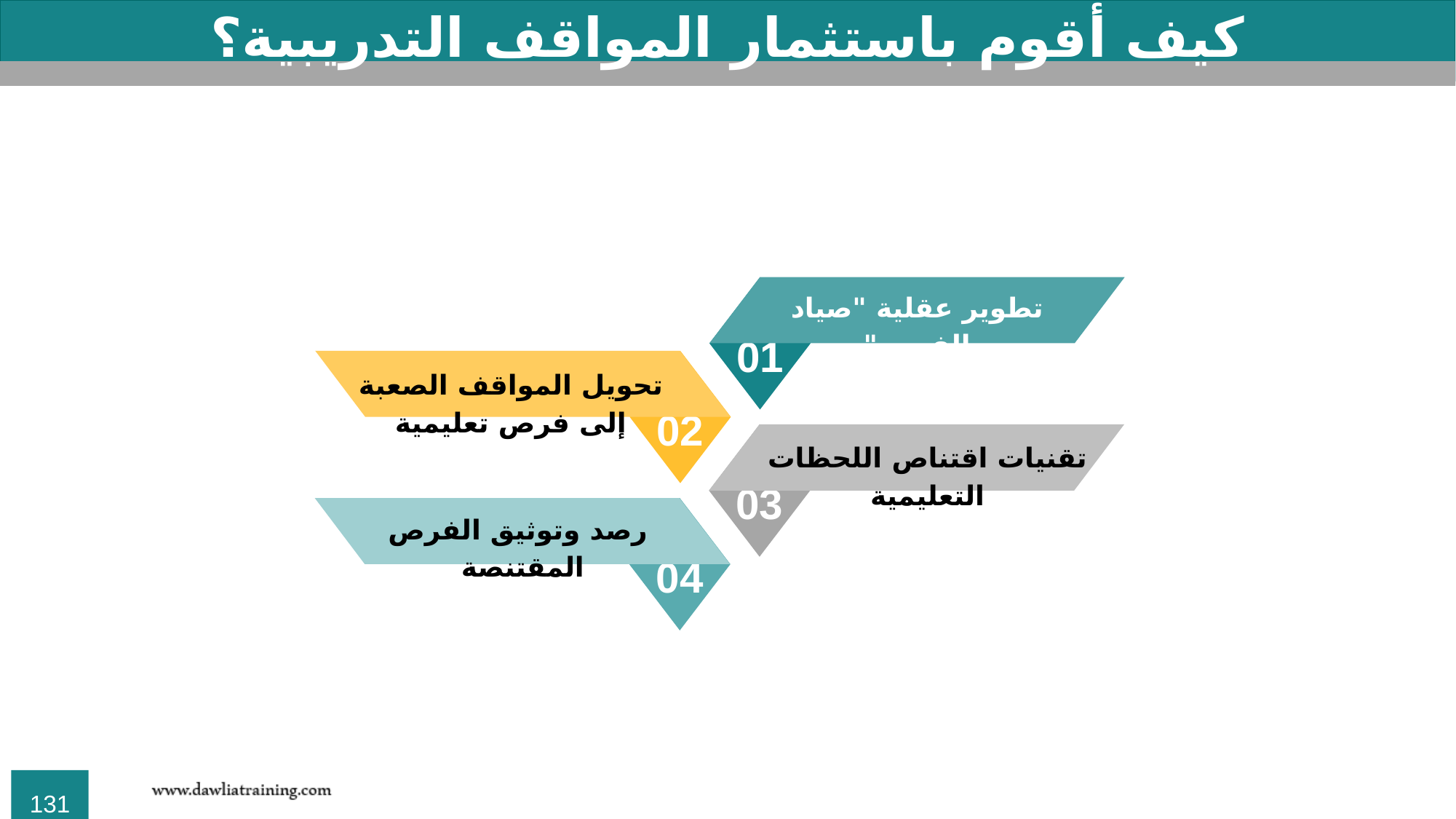

كيف أقوم باستثمار المواقف التدريبية؟

01
تطوير عقلية "صياد الفرص"

02
تحويل المواقف الصعبة إلى فرص تعليمية

03
تقنيات اقتناص اللحظات التعليمية

04
 رصد وتوثيق الفرص المقتنصة